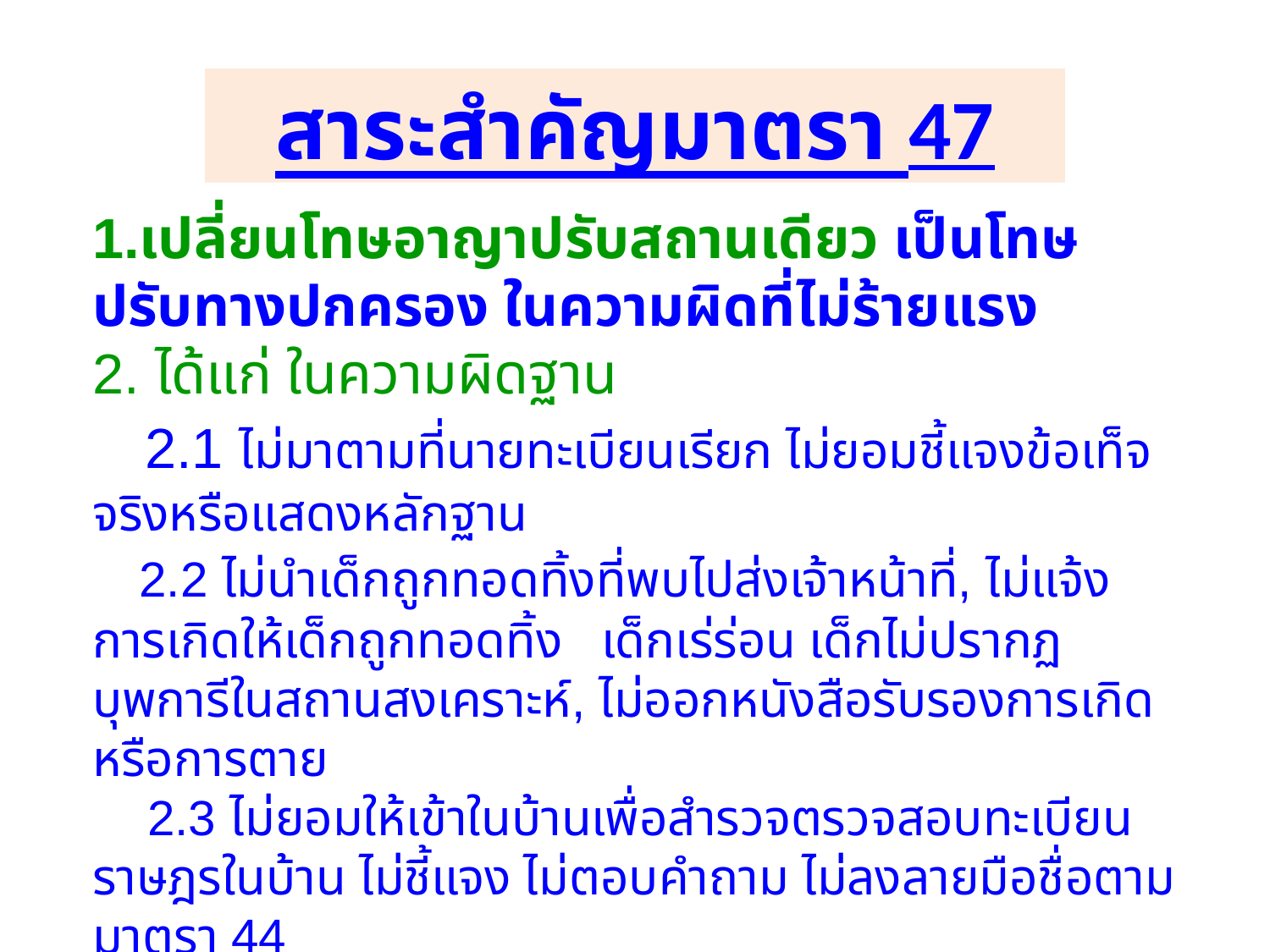

สาระสำคัญมาตรา 47
1.เปลี่ยนโทษอาญาปรับสถานเดียว เป็นโทษปรับทางปกครอง ในความผิดที่ไม่ร้ายแรง
2. ได้แก่ ในความผิดฐาน
   2.1 ไม่มาตามที่นายทะเบียนเรียก ไม่ยอมชี้แจงข้อเท็จจริงหรือแสดงหลักฐาน
   2.2 ไม่นำเด็กถูกทอดทิ้งที่พบไปส่งเจ้าหน้าที่, ไม่แจ้งการเกิดให้เด็กถูกทอดทิ้ง   เด็กเร่ร่อน เด็กไม่ปรากฏบุพการีในสถานสงเคราะห์, ไม่ออกหนังสือรับรองการเกิดหรือการตาย
    2.3 ไม่ยอมให้เข้าในบ้านเพื่อสำรวจตรวจสอบทะเบียนราษฎรในบ้าน ไม่ชี้แจง ไม่ตอบคำถาม ไม่ลงลายมือชื่อตามมาตรา 44
3. โดยให้นายทะเบียนอำเภอ/ท้องถิ่น มีอำนาจปรับทางปกครอง ไม่เกิน 1,000 บาท ซึ่งเป็นอัตราเดียวกับโทษเปรียบเทียบปรับตามกฎหมายเดิม